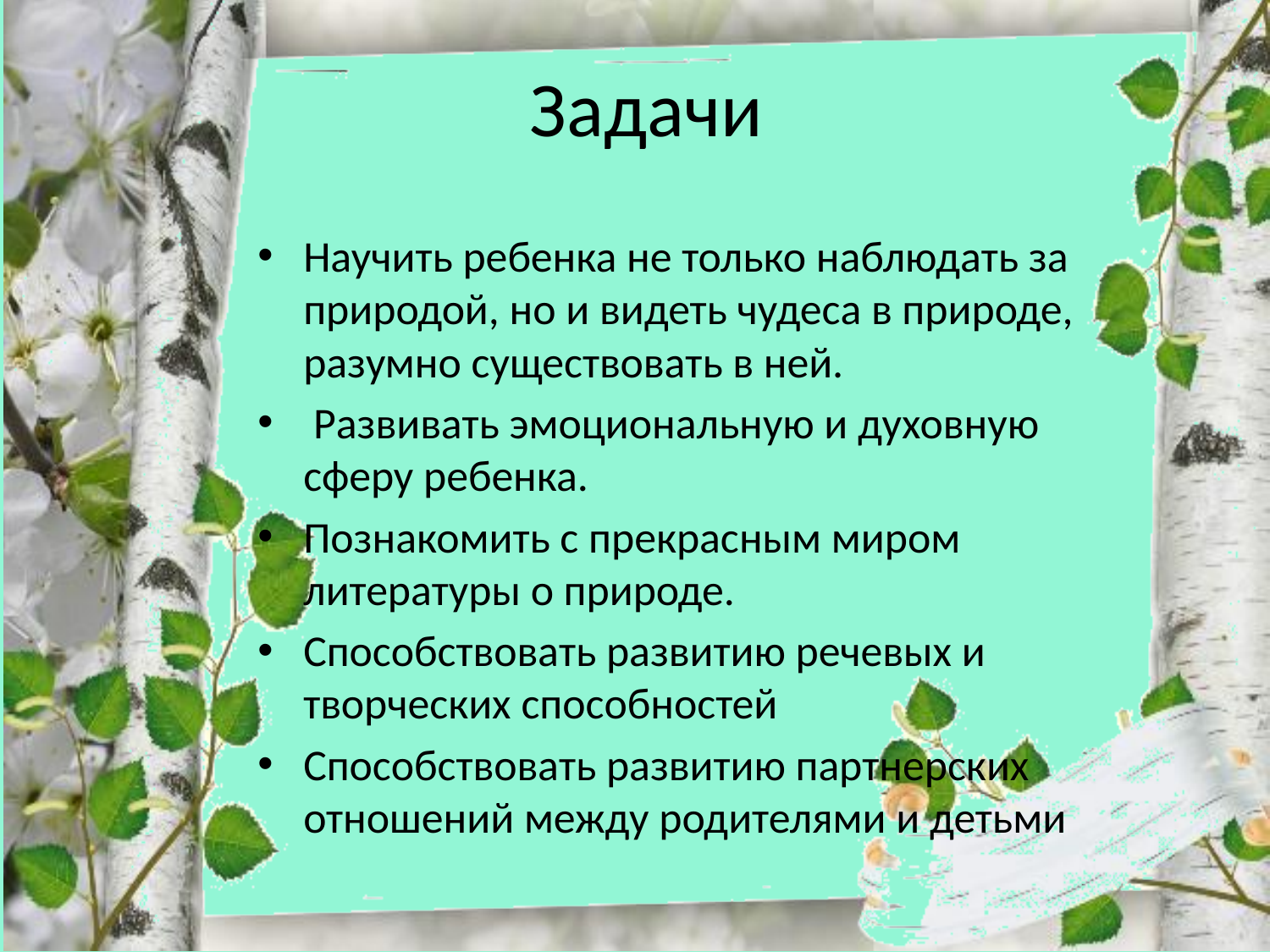

# Задачи
Научить ребенка не только наблюдать за природой, но и видеть чудеса в природе, разумно существовать в ней.
 Развивать эмоциональную и духовную сферу ребенка.
Познакомить с прекрасным миром литературы о природе.
Способствовать развитию речевых и творческих способностей
Способствовать развитию партнерских отношений между родителями и детьми